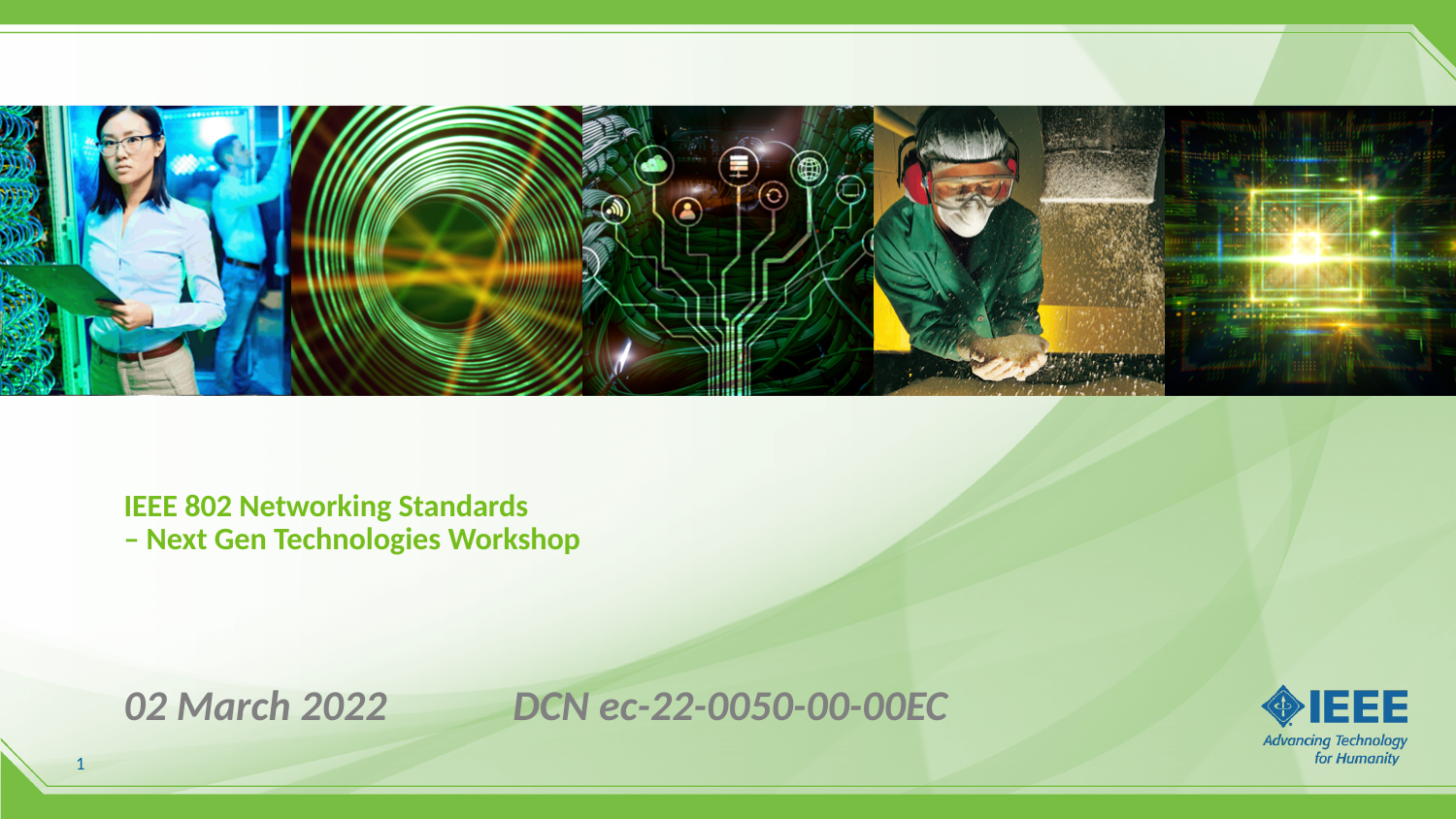

# IEEE 802 Networking Standards – Next Gen Technologies Workshop
02 March 2022             DCN ec-22-0050-00-00EC

1